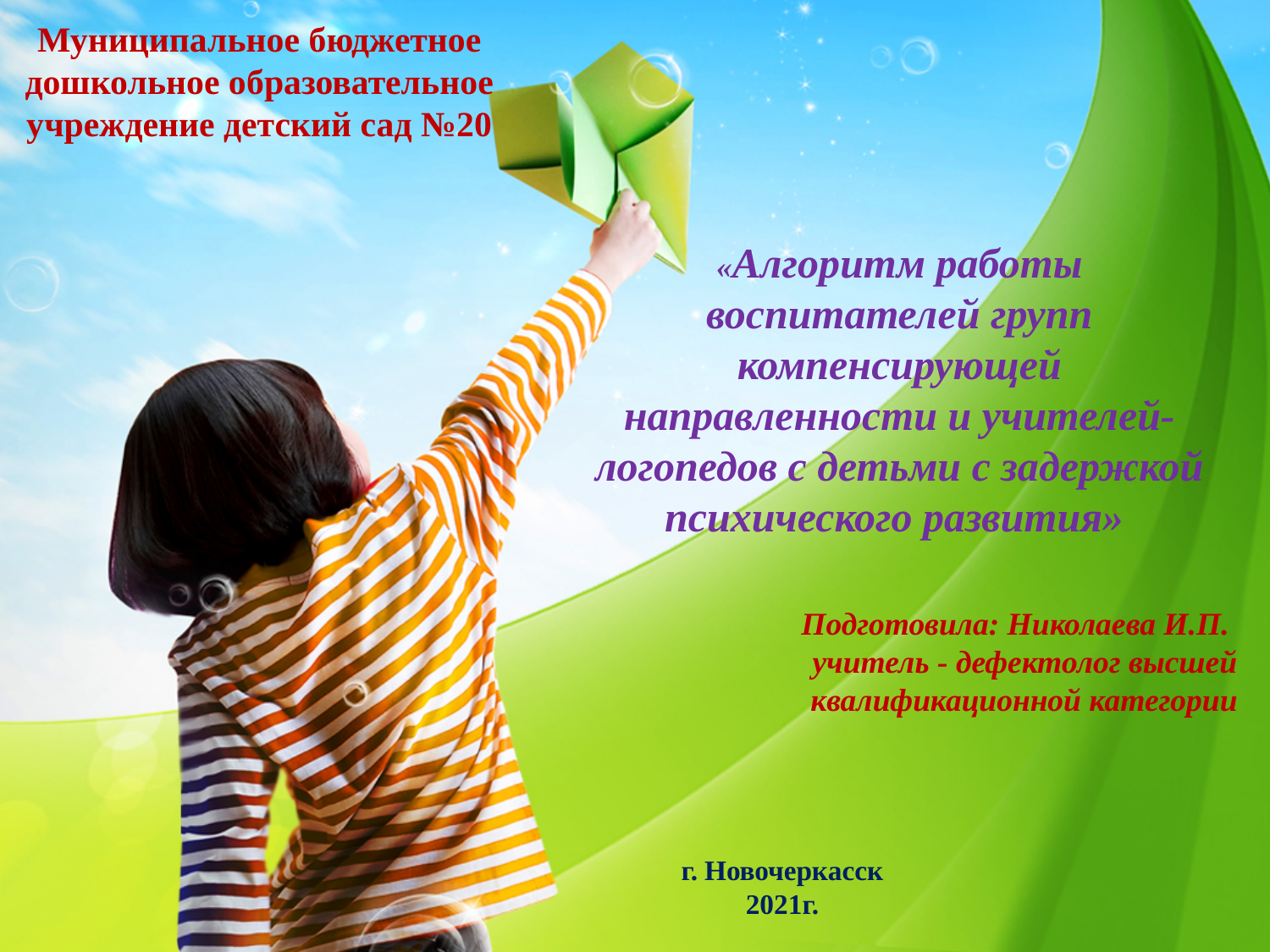

Муниципальное бюджетное дошкольное образовательное учреждение детский сад №20
«Алгоритм работы воспитателей групп компенсирующей направленности и учителей- логопедов с детьми с задержкой психического развития»

Подготовила: Николаева И.П.
учитель - дефектолог высшей квалификационной категории

г. Новочеркасск
2021г.